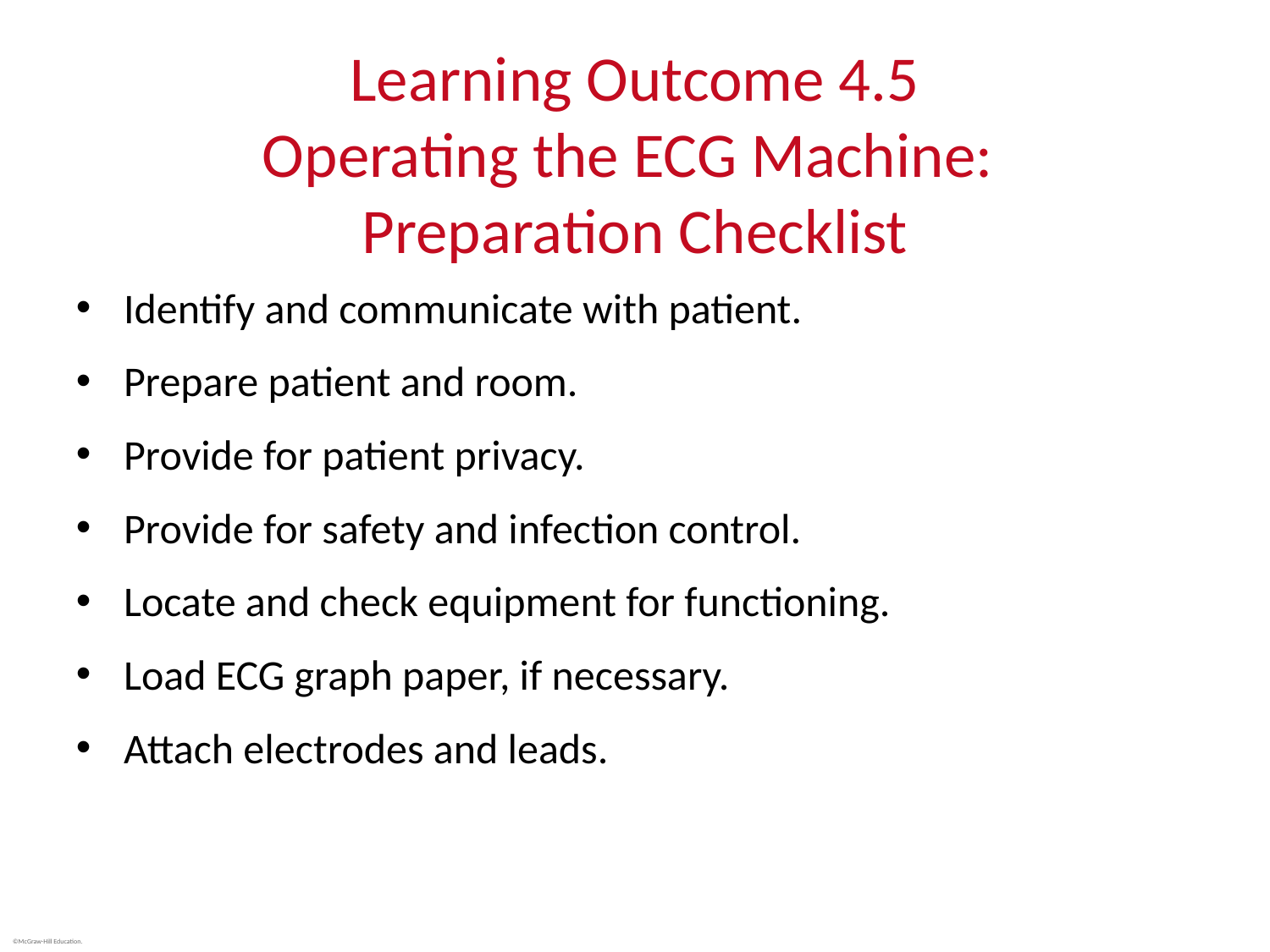

# Learning Outcome 4.5 Operating the ECG Machine: Preparation Checklist
Identify and communicate with patient.
Prepare patient and room.
Provide for patient privacy.
Provide for safety and infection control.
Locate and check equipment for functioning.
Load ECG graph paper, if necessary.
Attach electrodes and leads.